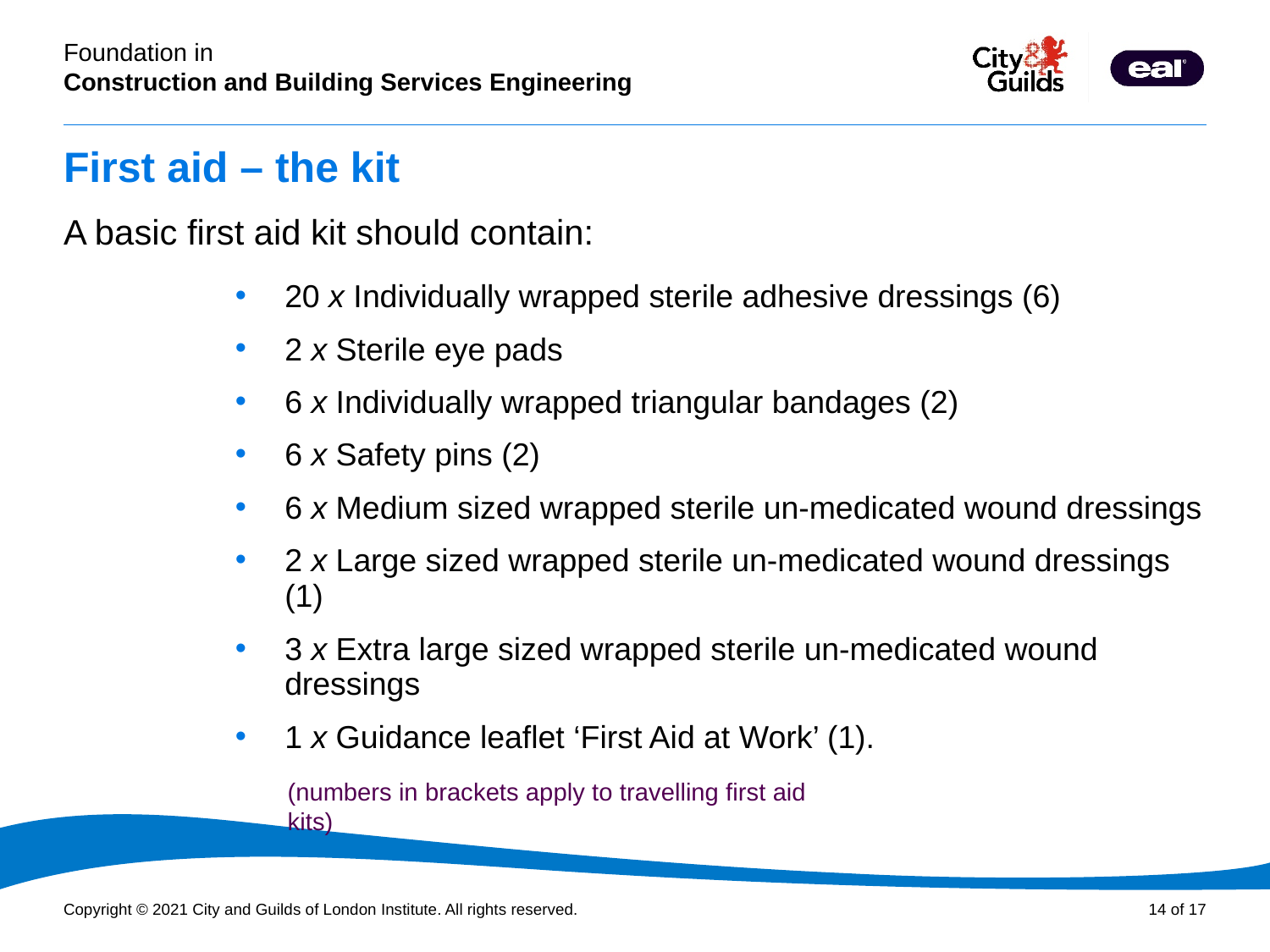

# First aid – the kit
A basic first aid kit should contain:
20 x Individually wrapped sterile adhesive dressings (6)
2 x Sterile eye pads
6 x Individually wrapped triangular bandages (2)
6 x Safety pins (2)
6 x Medium sized wrapped sterile un-medicated wound dressings
2 x Large sized wrapped sterile un-medicated wound dressings (1)
3 x Extra large sized wrapped sterile un-medicated wound dressings
1 x Guidance leaflet ‘First Aid at Work’ (1).

(numbers in brackets apply to travelling first aid kits)